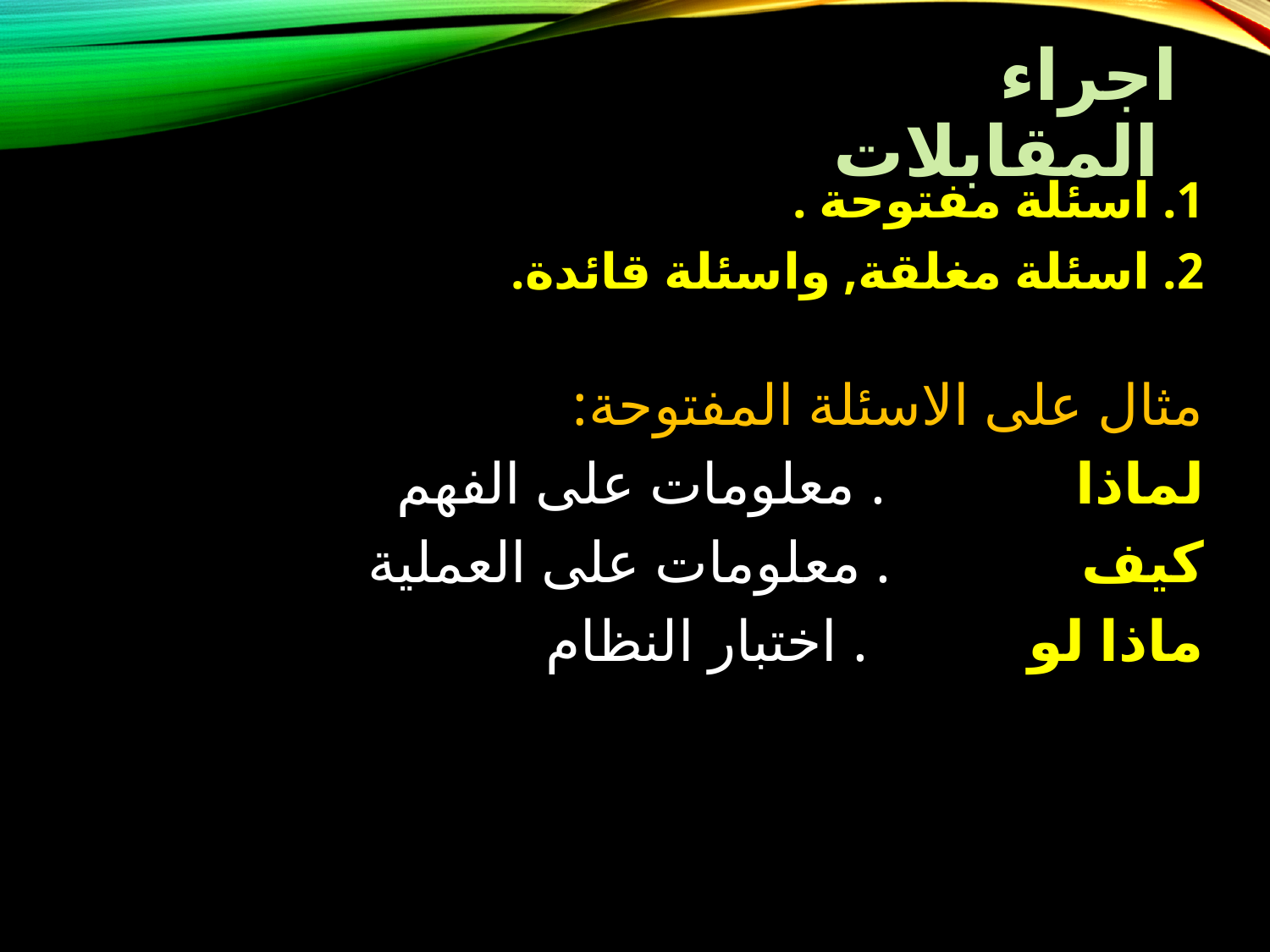

# اجراء المقابلات
1. اسئلة مفتوحة .
2. اسئلة مغلقة, واسئلة قائدة.

مثال على الاسئلة المفتوحة:
لماذا             . معلومات على الفهم
كيف             . معلومات على العملية
ماذا لو           . اختبار النظام